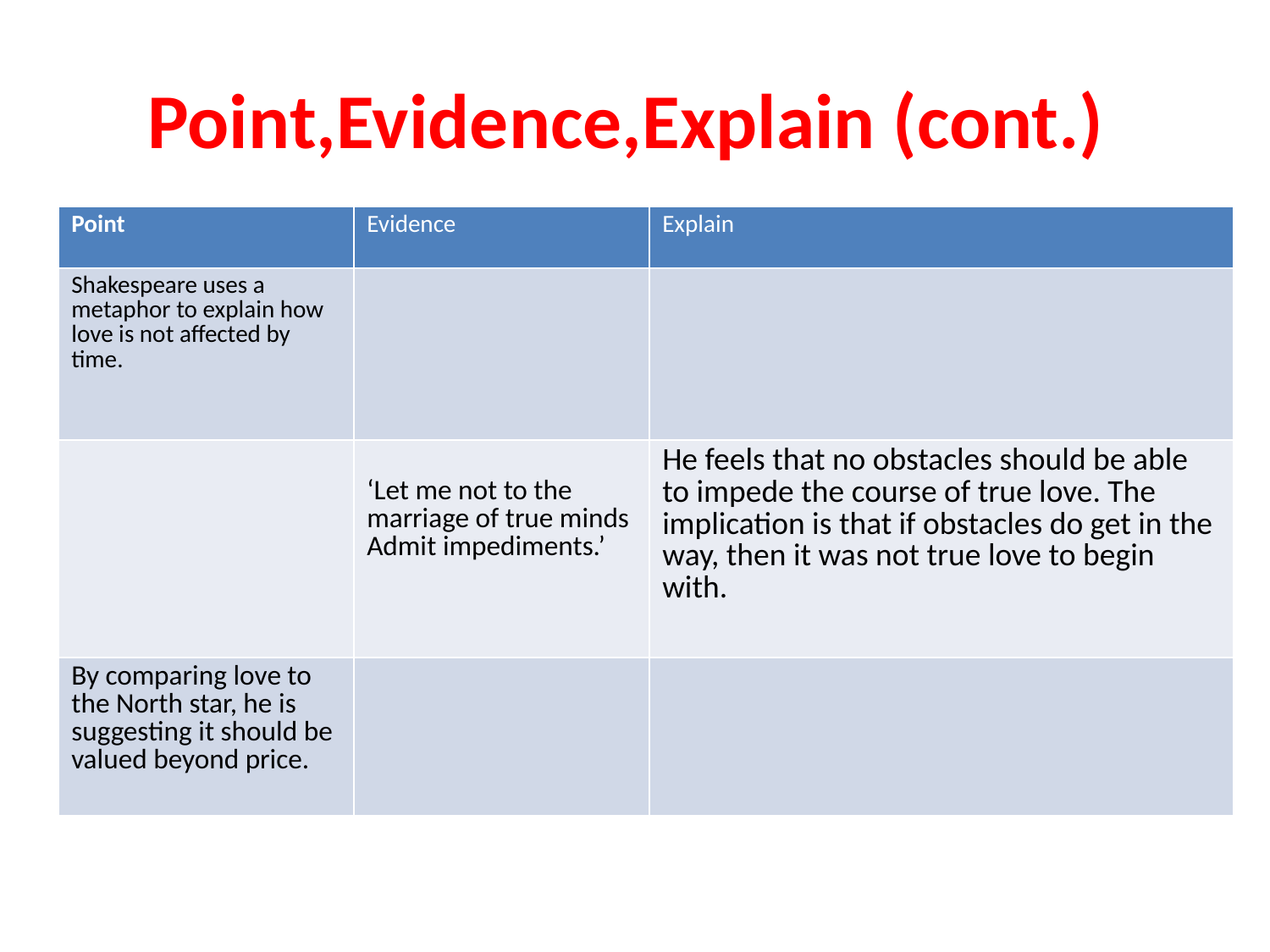

# Point,Evidence,Explain (cont.)
| Point | Evidence | Explain |
| --- | --- | --- |
| Shakespeare uses a metaphor to explain how love is not affected by time. |  |  |
|  | ‘Let me not to the marriage of true minds Admit impediments.’ | He feels that no obstacles should be able to impede the course of true love. The implication is that if obstacles do get in the way, then it was not true love to begin with. |
| By comparing love to the North star, he is suggesting it should be valued beyond price. |  |  |